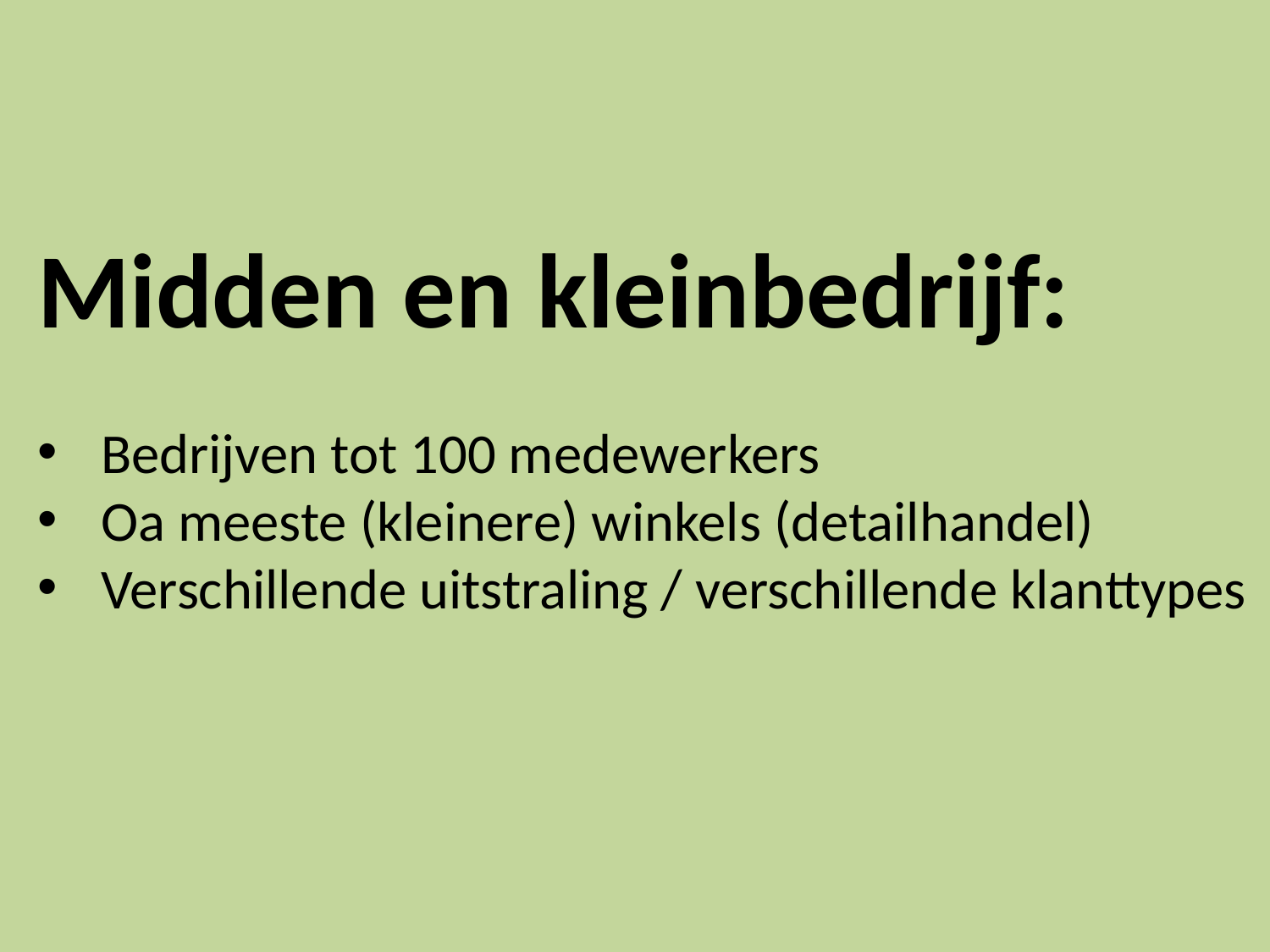

Midden en kleinbedrijf:

Bedrijven tot 100 medewerkers
Oa meeste (kleinere) winkels (detailhandel)
Verschillende uitstraling / verschillende klanttypes